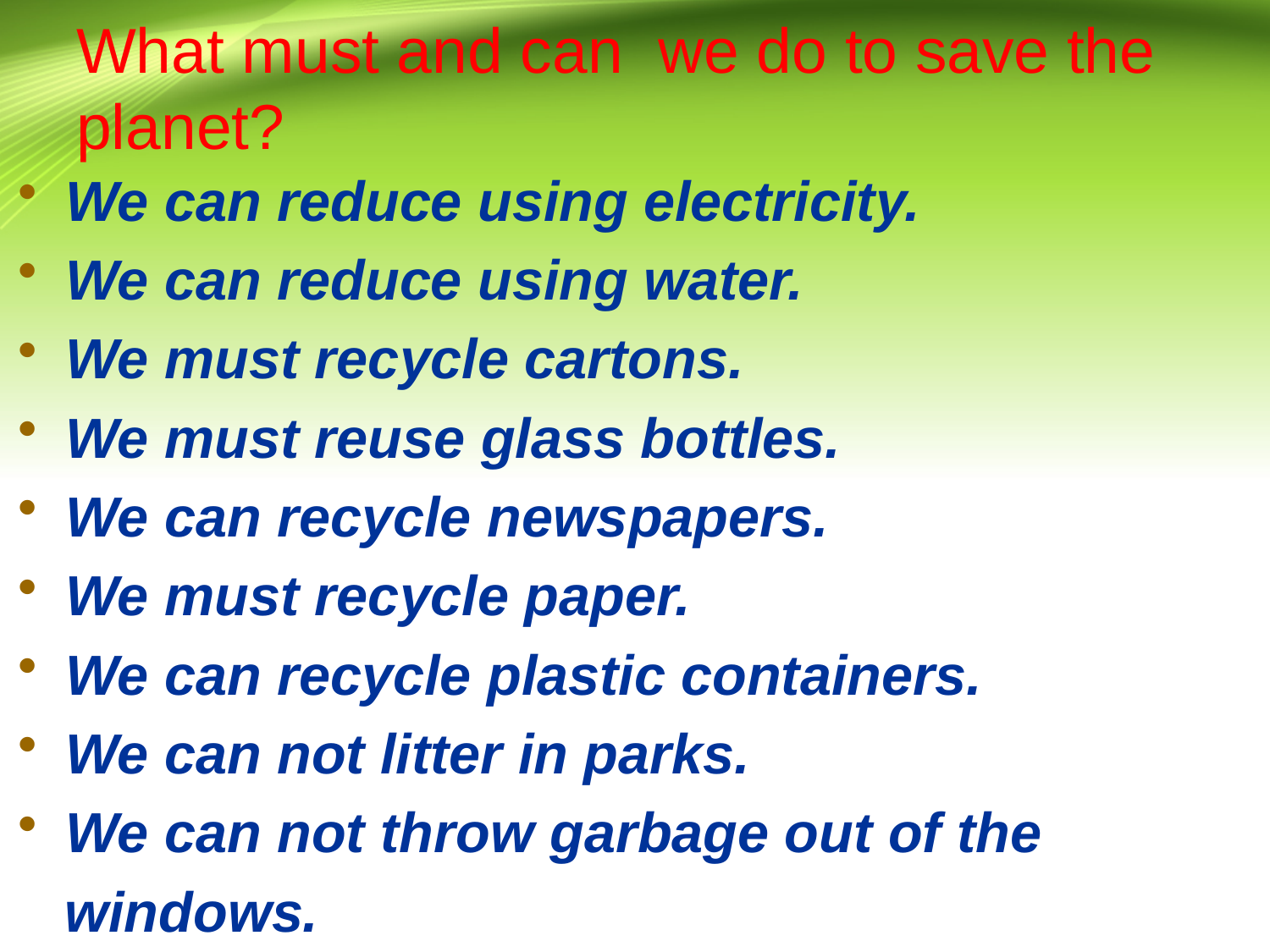

# What must and can  we do to save the planet?
We can reduce using electricity.
We can reduce using water.
We must recycle cartons.
We must reuse glass bottles.
We can recycle newspapers.
We must recycle paper.
We can recycle plastic containers.
We can not litter in parks.
We can not throw garbage out of the
   windows.